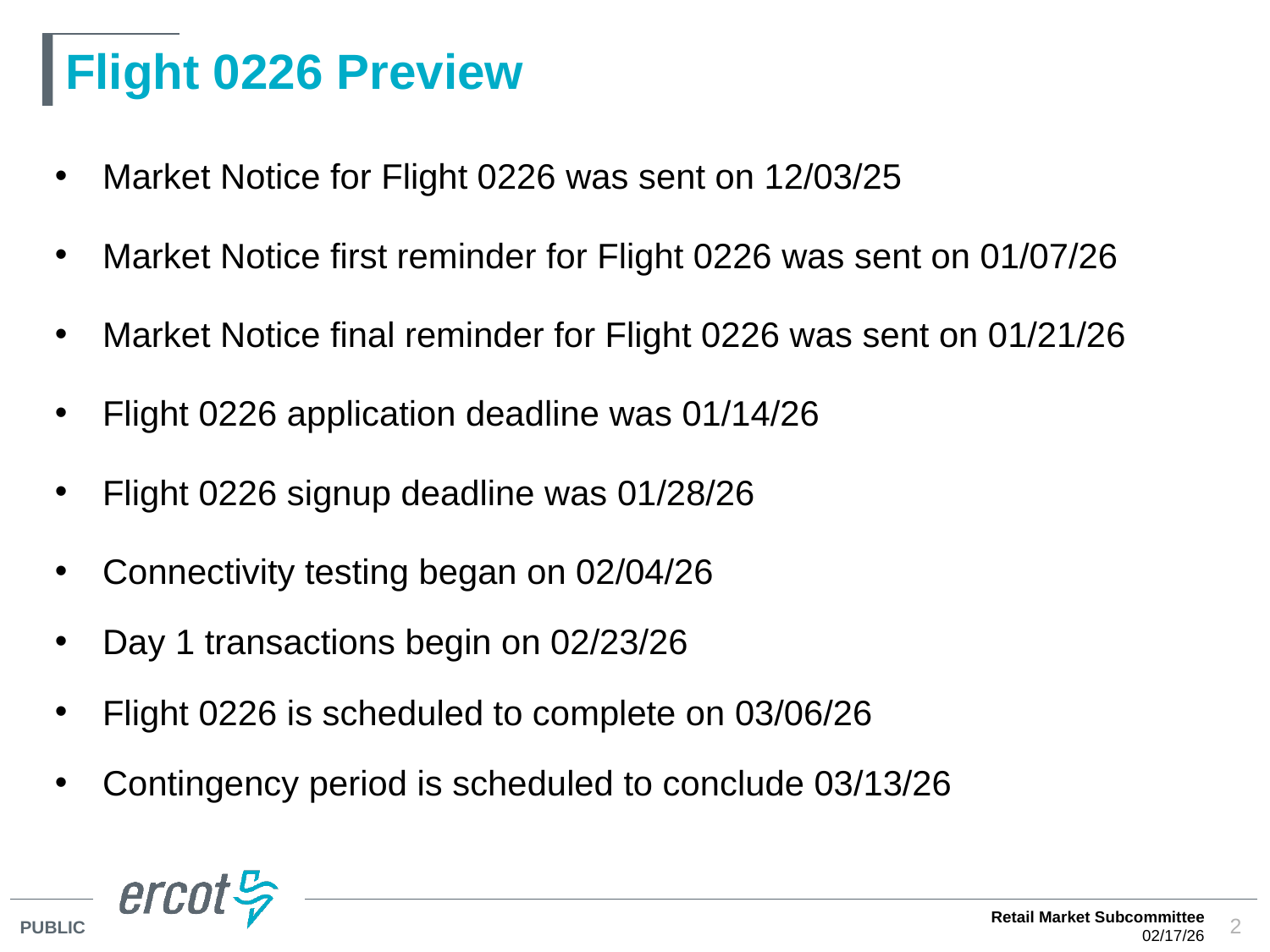

# Flight 0226 Preview
Market Notice for Flight 0226 was sent on 12/03/25
Market Notice first reminder for Flight 0226 was sent on 01/07/26
Market Notice final reminder for Flight 0226 was sent on 01/21/26
Flight 0226 application deadline was 01/14/26
Flight 0226 signup deadline was 01/28/26
Connectivity testing began on 02/04/26
Day 1 transactions begin on 02/23/26
Flight 0226 is scheduled to complete on 03/06/26
Contingency period is scheduled to conclude 03/13/26
Retail Market Subcommittee
02/17/26
2